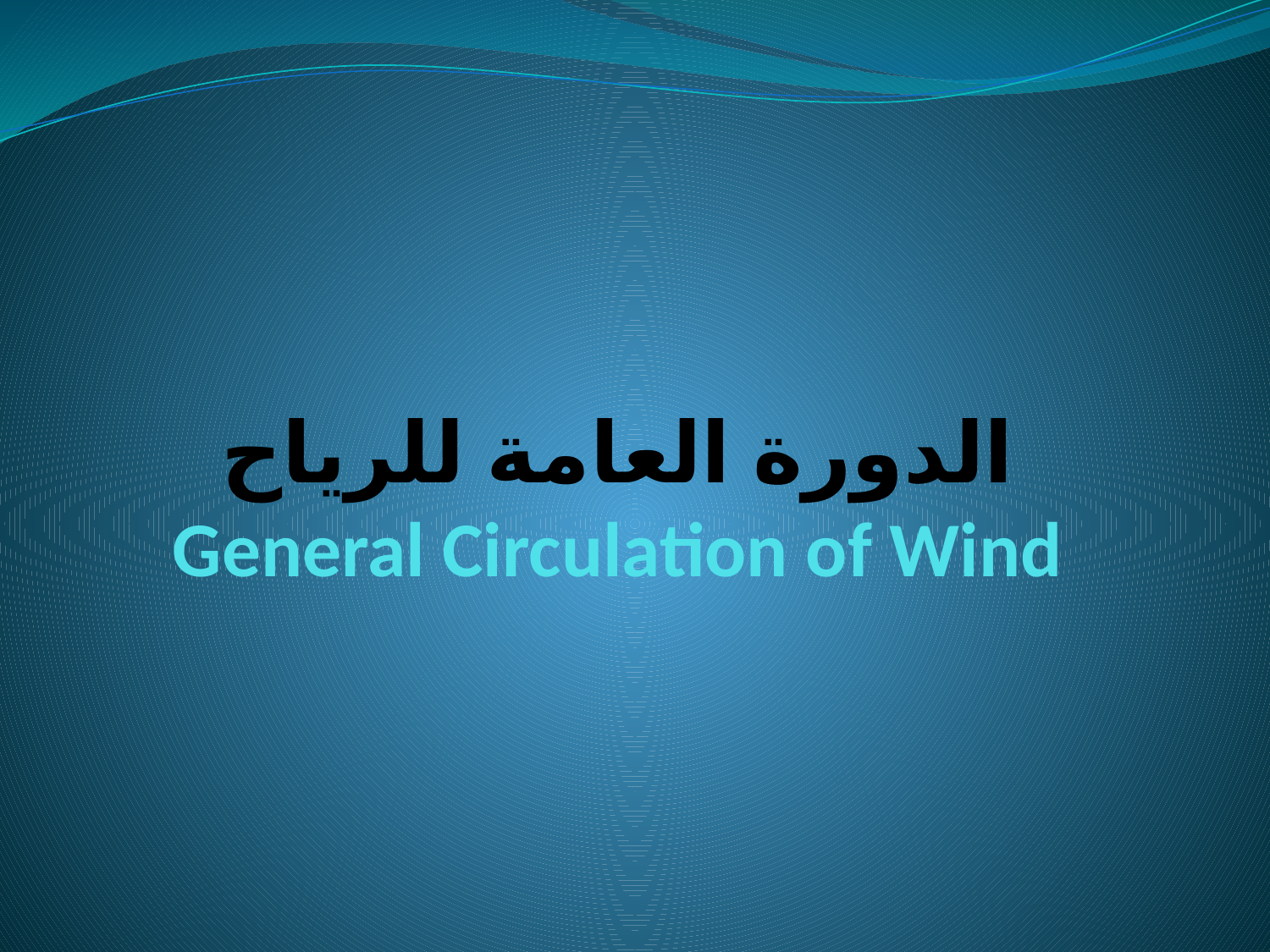

# الدورة العامة للرياح General Circulation of Wind